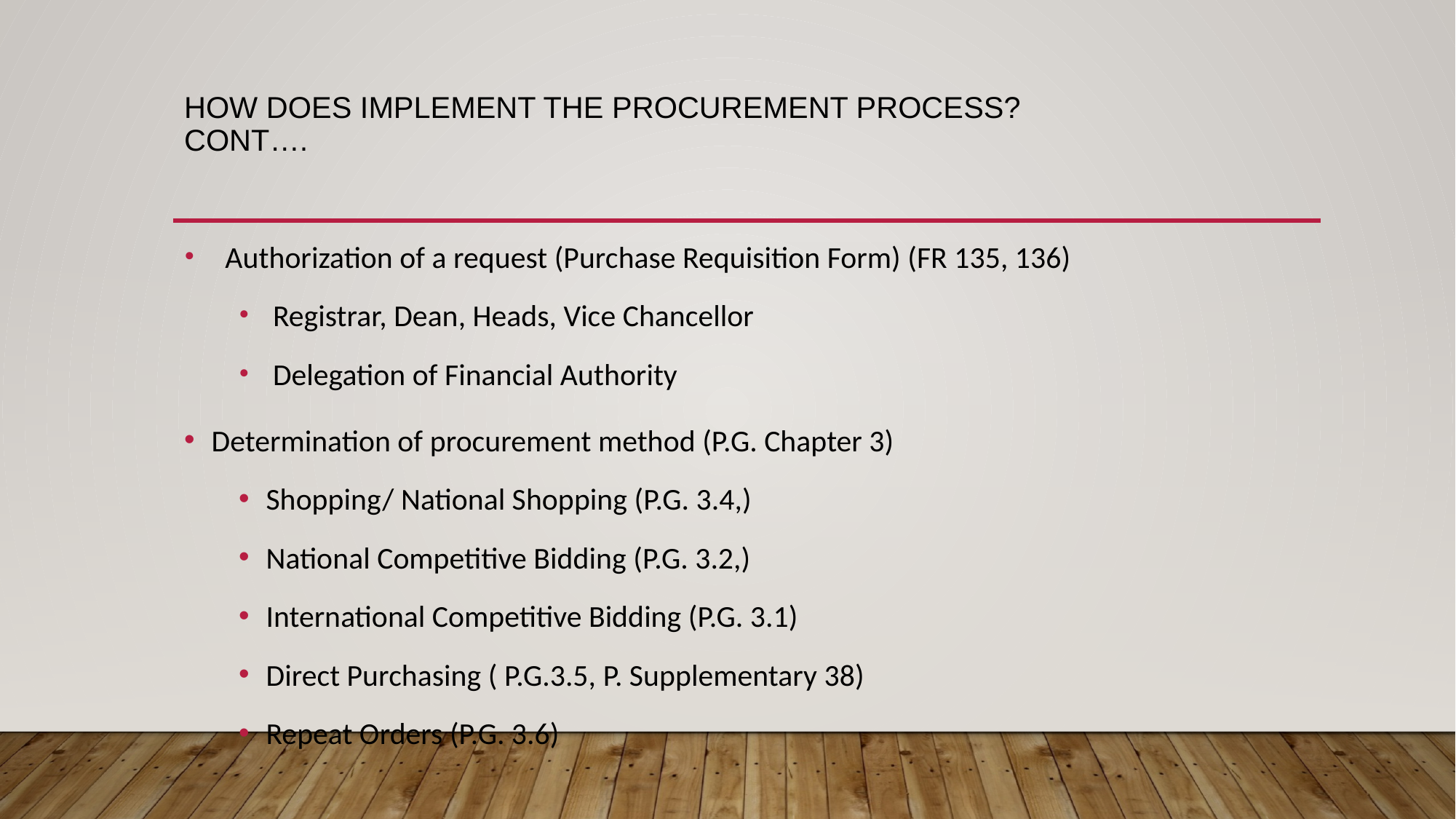

# How does implement the procurement process? Cont….
Authorization of a request (Purchase Requisition Form) (FR 135, 136)
Registrar, Dean, Heads, Vice Chancellor
Delegation of Financial Authority
Determination of procurement method (P.G. Chapter 3)
Shopping/ National Shopping (P.G. 3.4,)
National Competitive Bidding (P.G. 3.2,)
International Competitive Bidding (P.G. 3.1)
Direct Purchasing ( P.G.3.5, P. Supplementary 38)
Repeat Orders (P.G. 3.6)